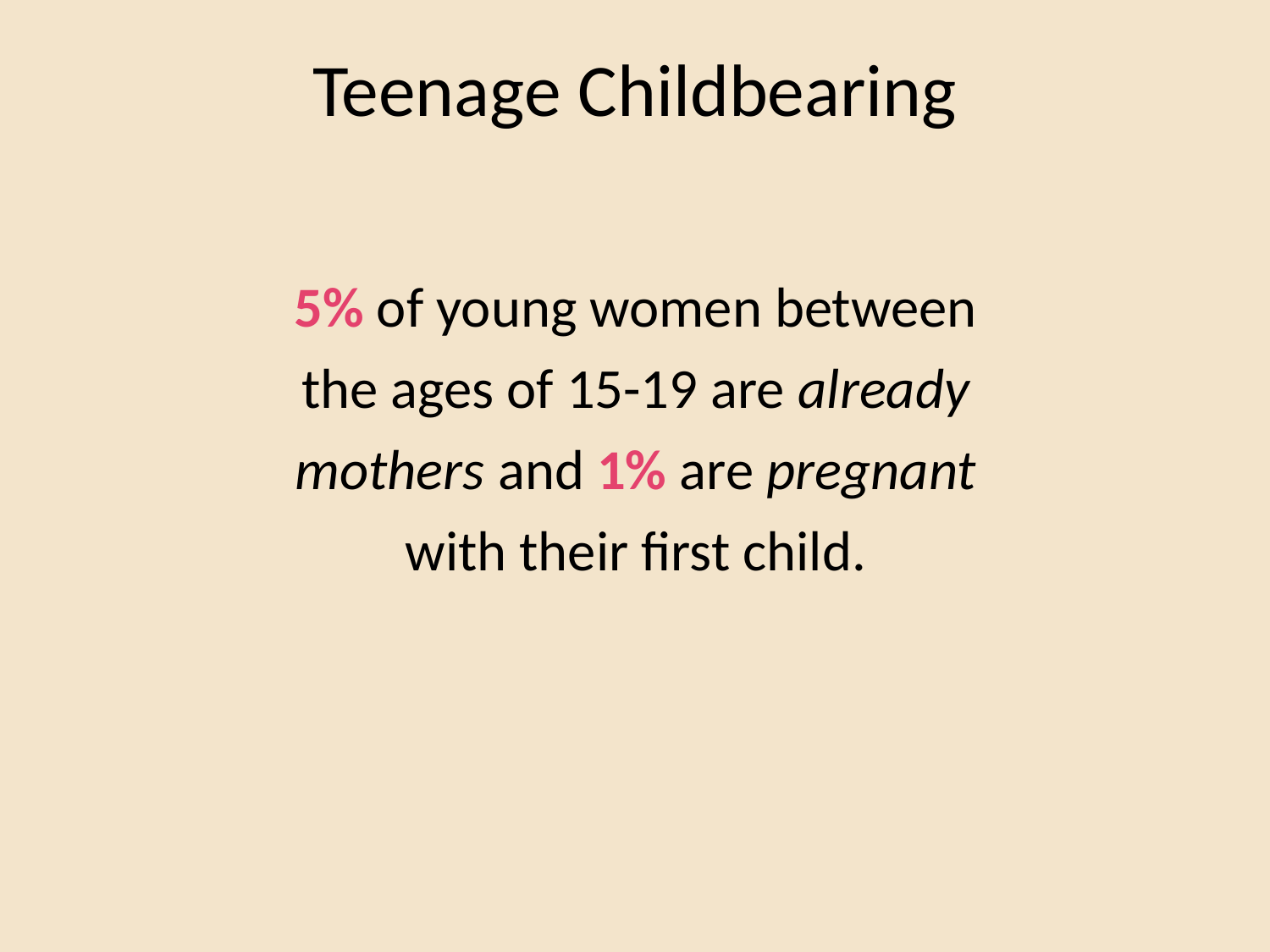

# Teenage Childbearing
5% of young women between the ages of 15-19 are already mothers and 1% are pregnant with their first child.